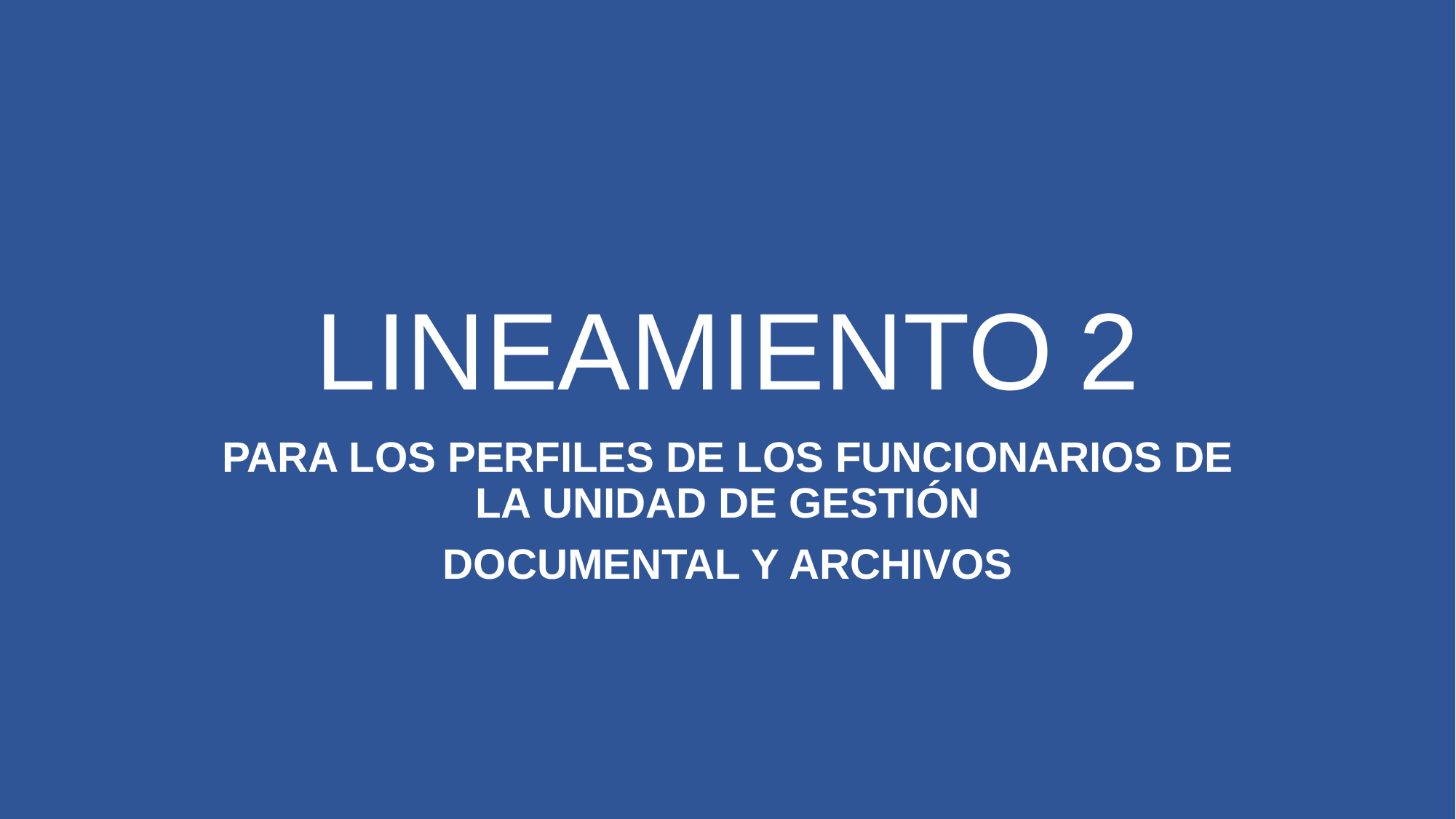

# LINEAMIENTO 2
PARA LOS PERFILES DE LOS FUNCIONARIOS DE LA UNIDAD DE GESTIÓN
DOCUMENTAL Y ARCHIVOS